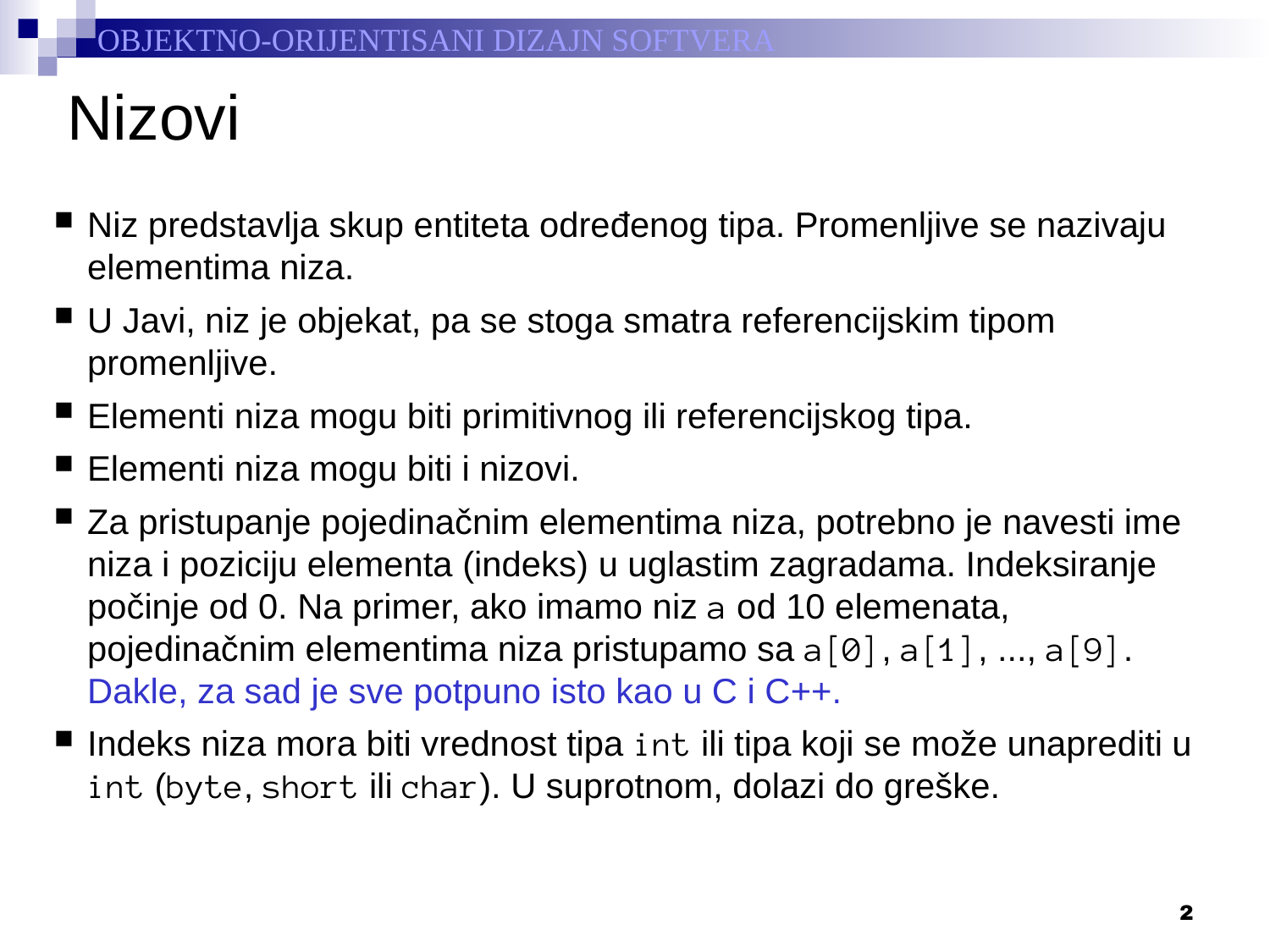

# Nizovi
Niz predstavlja skup entiteta određenog tipa. Promenljive se nazivaju elementima niza.
U Javi, niz je objekat, pa se stoga smatra referencijskim tipom promenljive.
Elementi niza mogu biti primitivnog ili referencijskog tipa.
Elementi niza mogu biti i nizovi.
Za pristupanje pojedinačnim elementima niza, potrebno je navesti ime niza i poziciju elementa (indeks) u uglastim zagradama. Indeksiranje počinje od 0. Na primer, ako imamo niz a od 10 elemenata, pojedinačnim elementima niza pristupamo sa a[0], a[1], ..., a[9]. Dakle, za sad je sve potpuno isto kao u C i C++.
Indeks niza mora biti vrednost tipa int ili tipa koji se može unaprediti u int (byte, short ili char). U suprotnom, dolazi do greške.
2